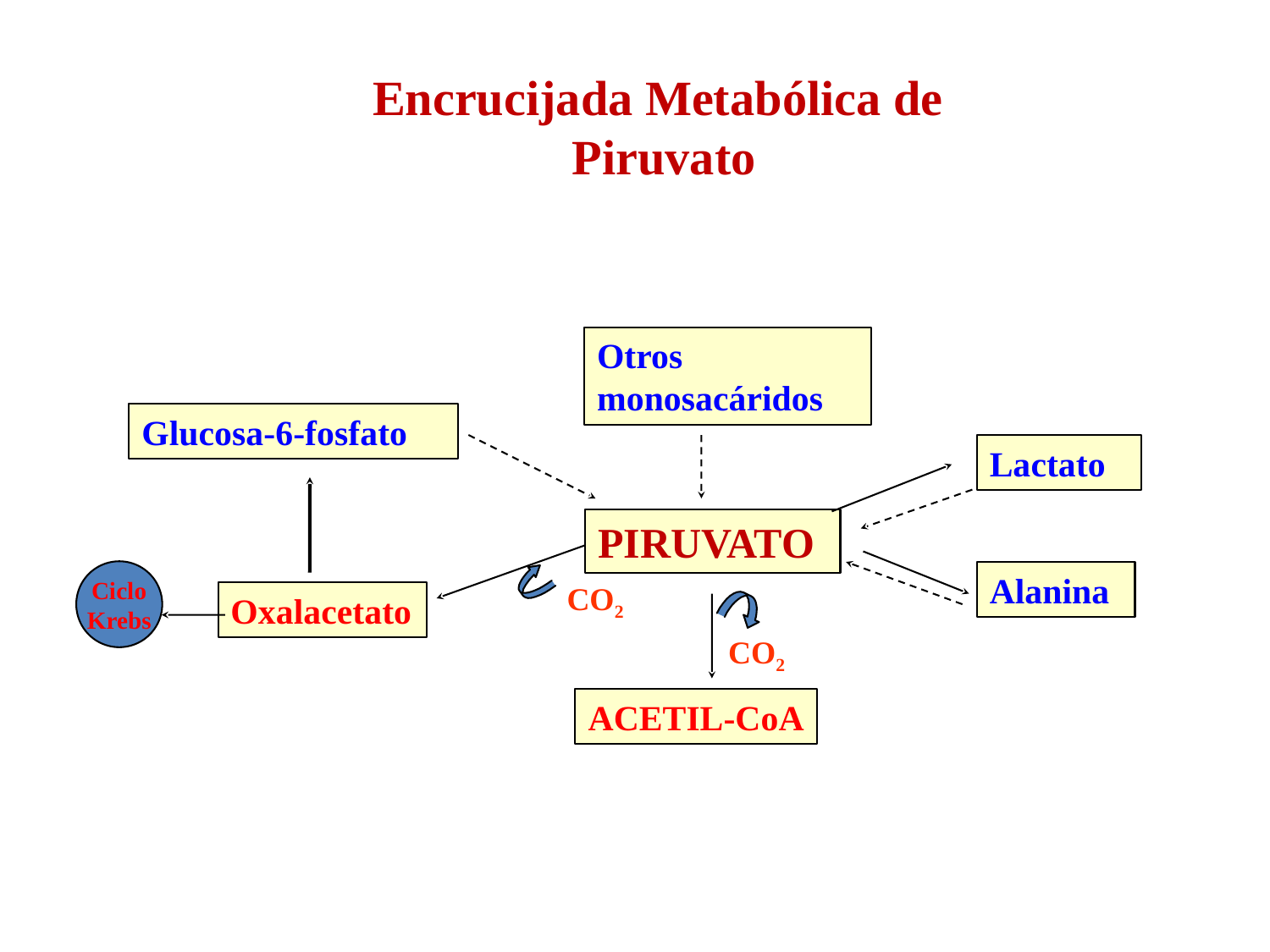

Encrucijada Metabólica de
Piruvato

Otros monosacáridos
Glucosa-6-fosfato

Lactato

PIRUVATO

Ciclo
Krebs

Alanina

CO2
Oxalacetato

CO2
ACETIL-CoA